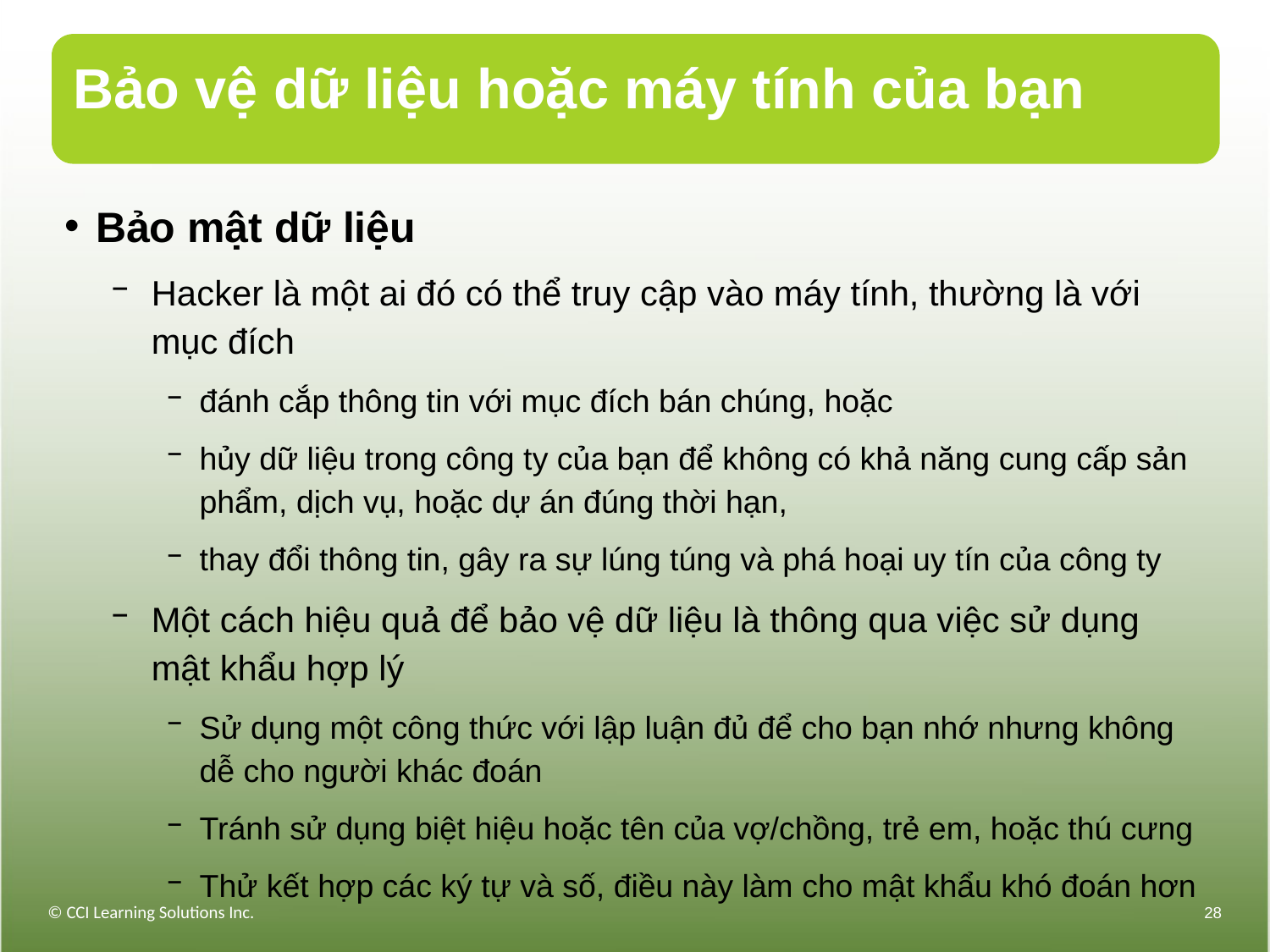

# Bảo vệ dữ liệu hoặc máy tính của bạn
Bảo mật dữ liệu
Hacker là một ai đó có thể truy cập vào máy tính, thường là với mục đích
đánh cắp thông tin với mục đích bán chúng, hoặc
hủy dữ liệu trong công ty của bạn để không có khả năng cung cấp sản phẩm, dịch vụ, hoặc dự án đúng thời hạn,
thay đổi thông tin, gây ra sự lúng túng và phá hoại uy tín của công ty
Một cách hiệu quả để bảo vệ dữ liệu là thông qua việc sử dụng mật khẩu hợp lý
Sử dụng một công thức với lập luận đủ để cho bạn nhớ nhưng không dễ cho người khác đoán
Tránh sử dụng biệt hiệu hoặc tên của vợ/chồng, trẻ em, hoặc thú cưng
Thử kết hợp các ký tự và số, điều này làm cho mật khẩu khó đoán hơn
© CCI Learning Solutions Inc.
28